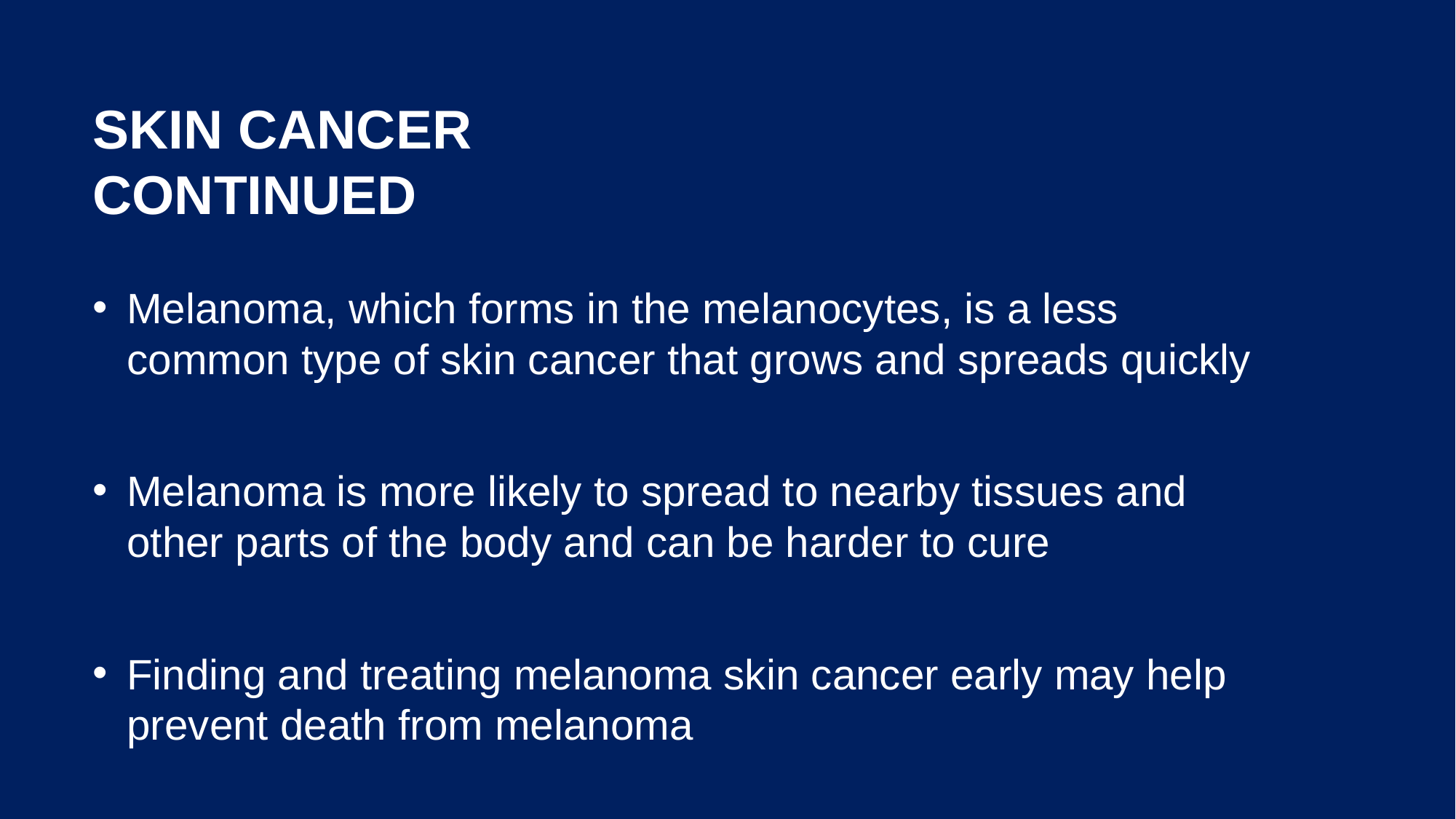

# Skin Cancer Continued
Melanoma, which forms in the melanocytes, is a less common type of skin cancer that grows and spreads quickly

Melanoma is more likely to spread to nearby tissues and other parts of the body and can be harder to cure

Finding and treating melanoma skin cancer early may help prevent death from melanoma